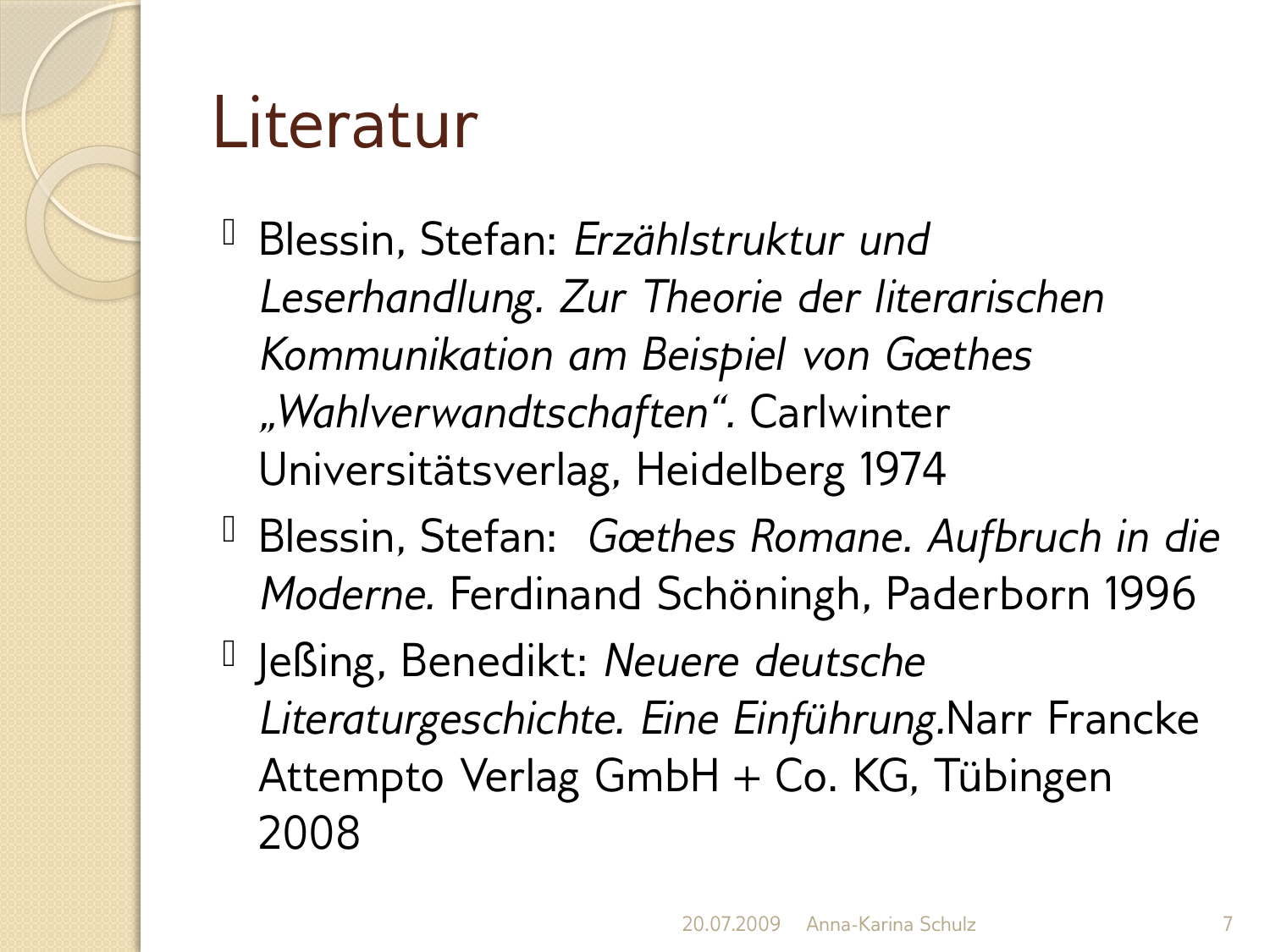

# Literatur
Blessin, Stefan: Erzählstruktur und Leserhandlung. Zur Theorie der literarischen Kommunikation am Beispiel von Goethes  „Wahlverwandtschaften“. Carlwinter Universitätsverlag, Heidelberg 1974
Blessin, Stefan:  Goethes Romane. Aufbruch in die Moderne. Ferdinand Schöningh, Paderborn 1996
Jeßing, Benedikt: Neuere deutsche Literaturgeschichte. Eine Einführung.Narr Francke Attempto Verlag GmbH + Co. KG, Tübingen 2008

20.07.2009
Anna-Karina Schulz
7